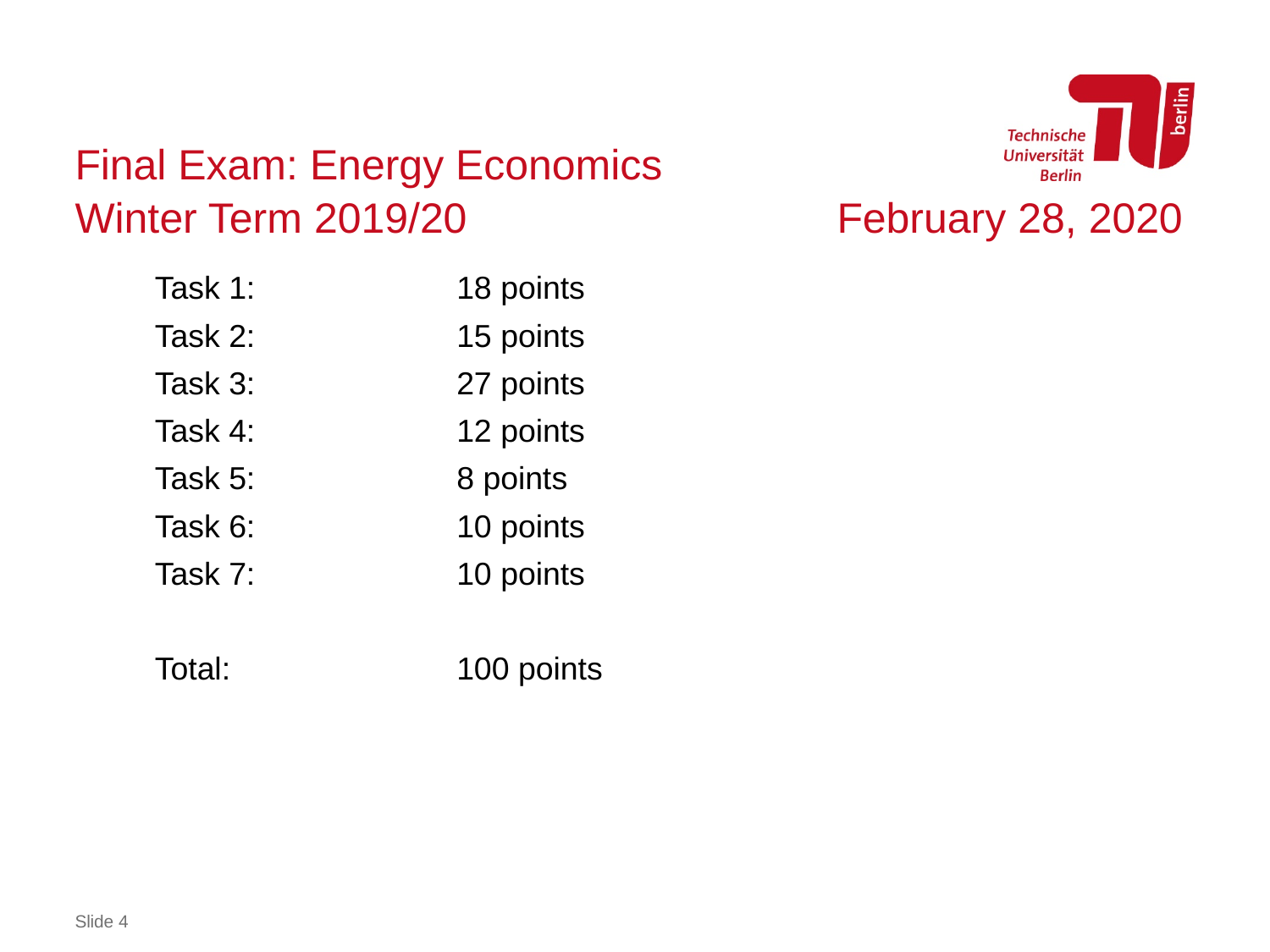

# Final Exam: Energy Economics Winter Term 2019/20			February 28, 2020
Task 1:		18 points
Task 2:		15 points
Task 3:		27 points
Task 4:		12 points
Task 5:		8 points
Task 6:		10 points
Task 7:		10 points

Total:		100 points
Slide 4